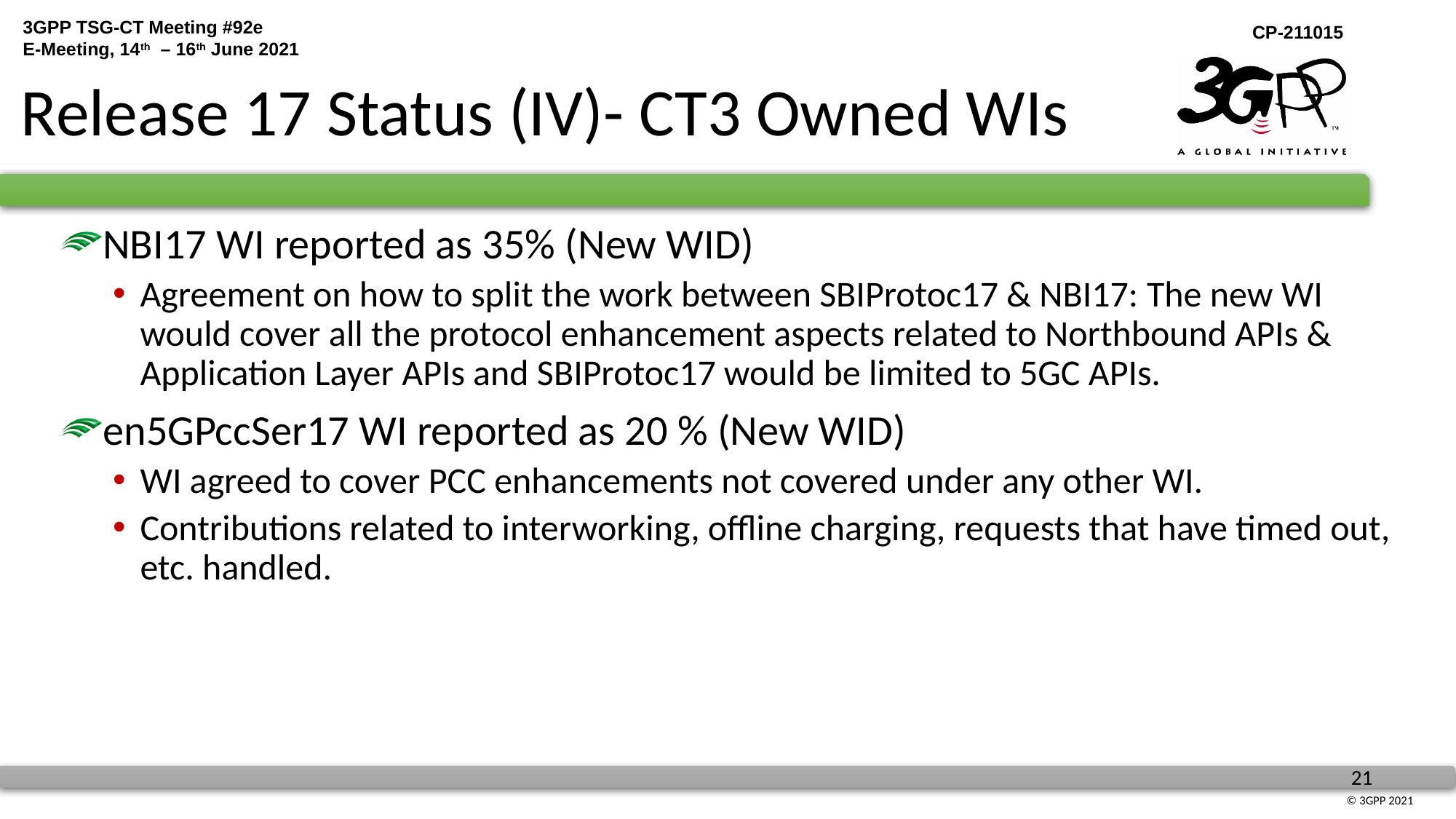

# Release 17 Status (IV)- CT3 Owned WIs
NBI17 WI reported as 35% (New WID)
Agreement on how to split the work between SBIProtoc17 & NBI17: The new WI would cover all the protocol enhancement aspects related to Northbound APIs & Application Layer APIs and SBIProtoc17 would be limited to 5GC APIs.
en5GPccSer17 WI reported as 20 % (New WID)
WI agreed to cover PCC enhancements not covered under any other WI.
Contributions related to interworking, offline charging, requests that have timed out, etc. handled.